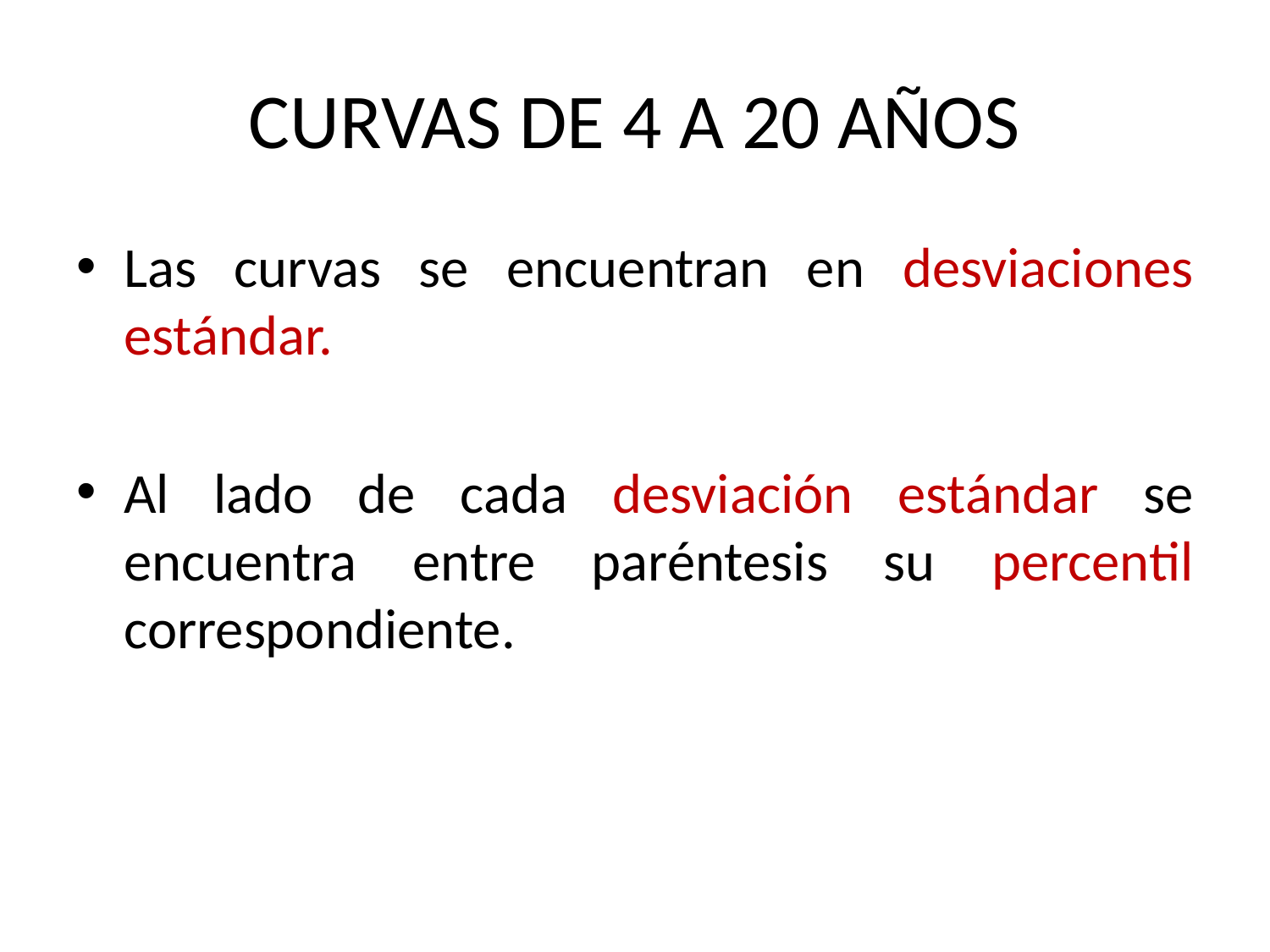

# CURVAS DE 4 A 20 AÑOS
Las curvas se encuentran en desviaciones estándar.

Al lado de cada desviación estándar se encuentra entre paréntesis su percentil correspondiente.